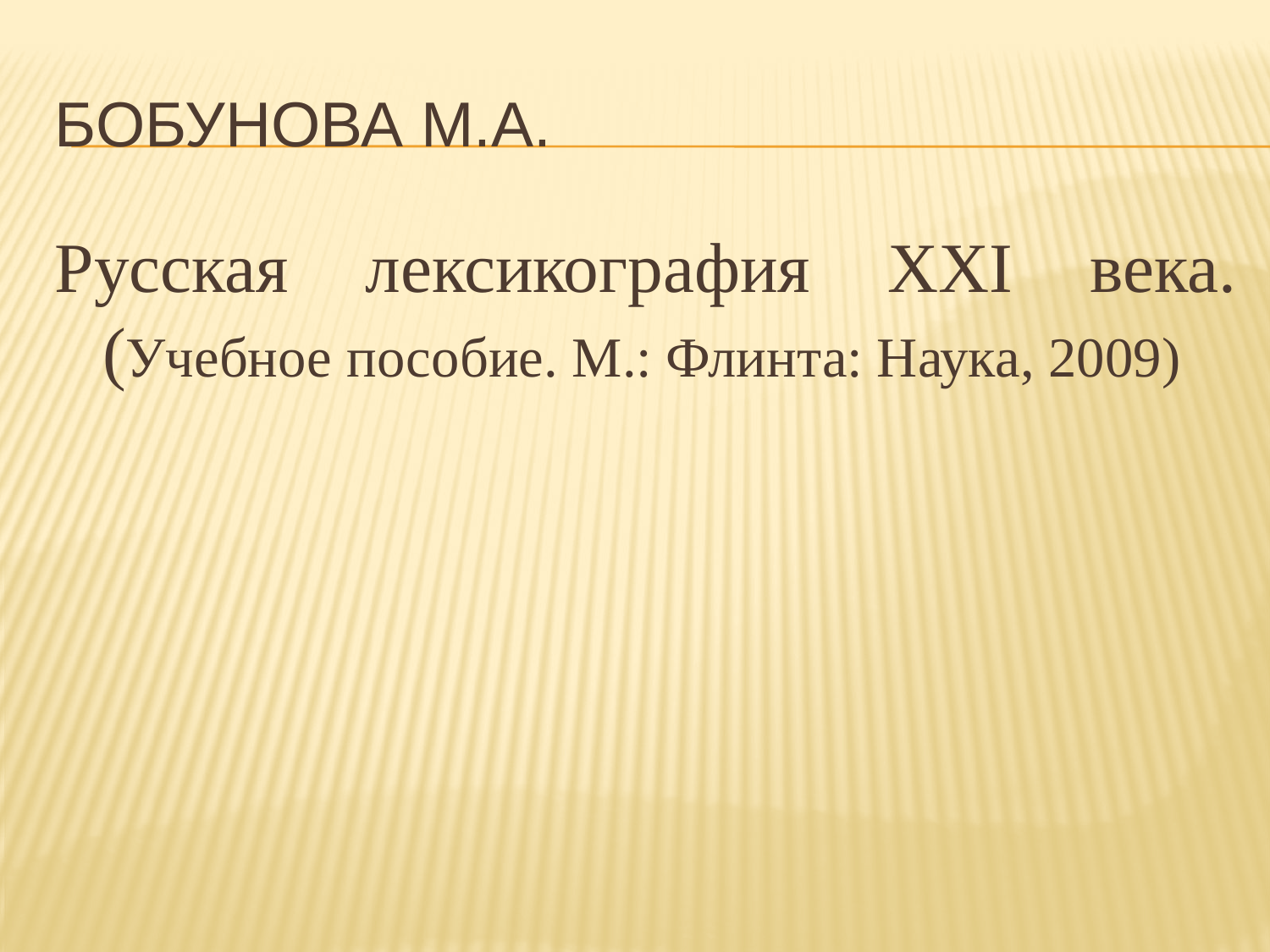

# Бобунова М.А.
Русская лексикография XXI века. (Учебное пособие. М.: Флинта: Наука, 2009)